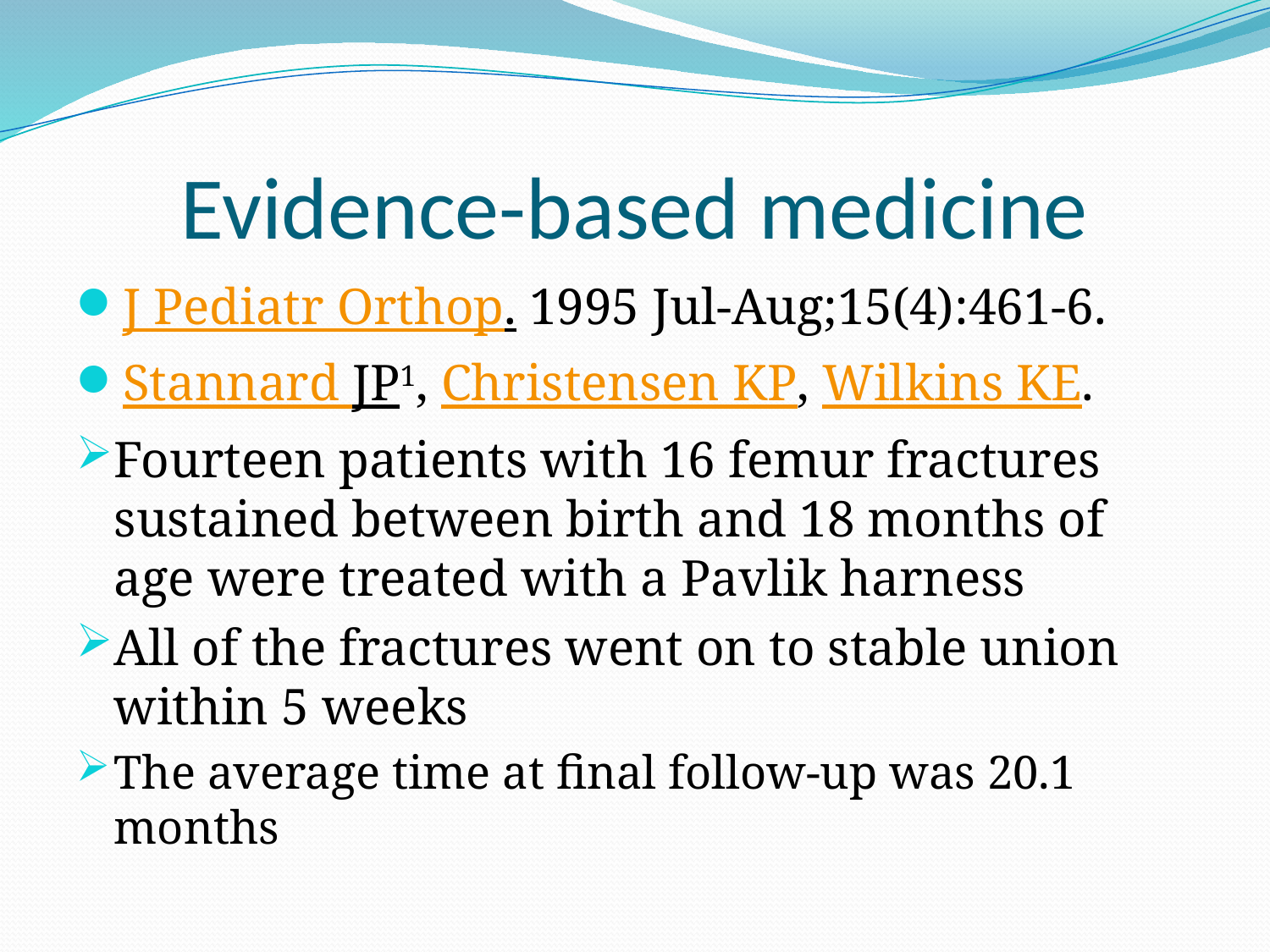

# Evidence-based medicine
J Pediatr Orthop. 1995 Jul-Aug;15(4):461-6.
Stannard JP1, Christensen KP, Wilkins KE.
Fourteen patients with 16 femur fractures sustained between birth and 18 months of age were treated with a Pavlik harness
All of the fractures went on to stable union within 5 weeks
The average time at final follow-up was 20.1 months